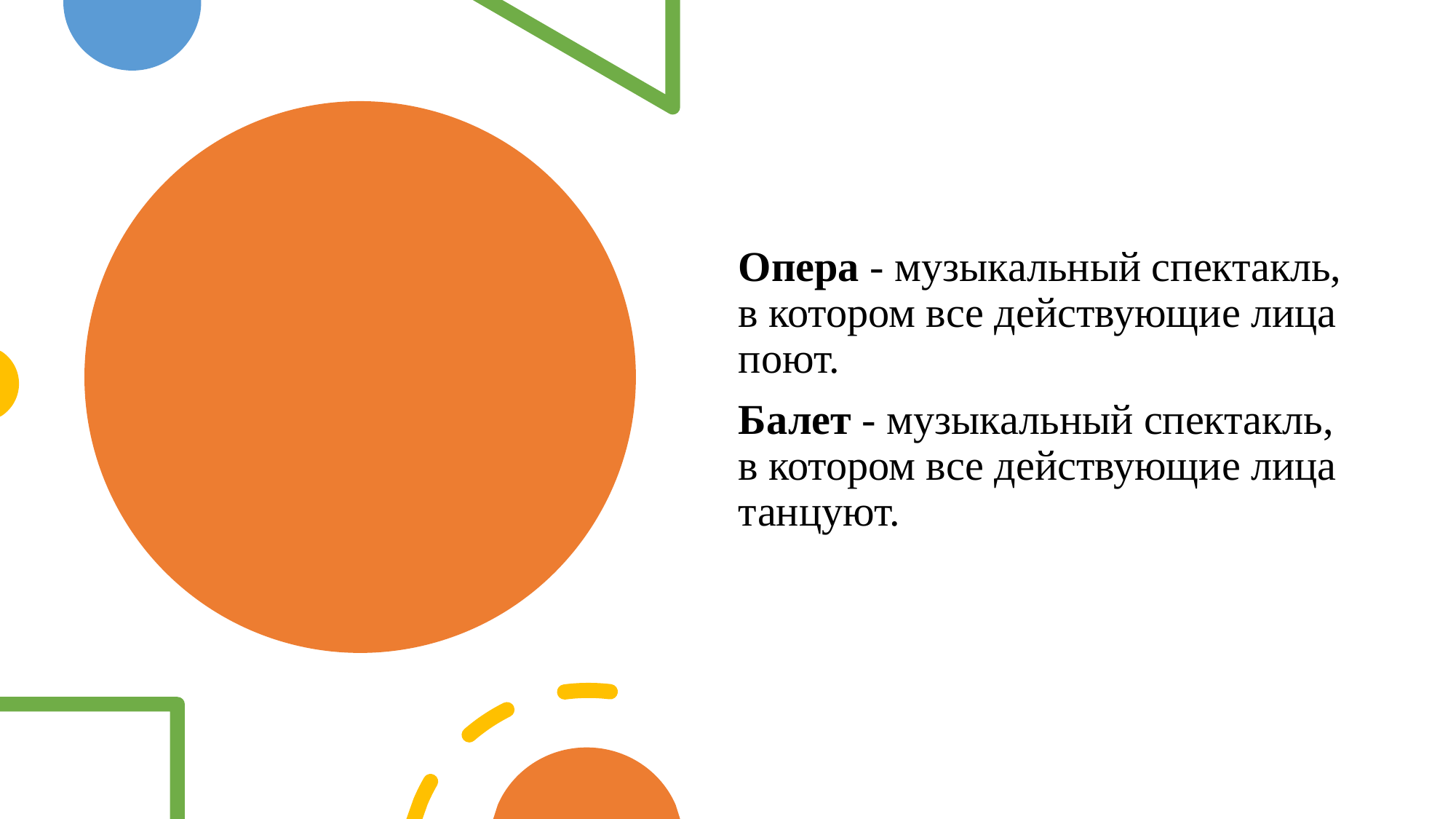

Опера - музыкальный спектакль, в котором все действующие лица поют.
Балет - музыкальный спектакль, в котором все действующие лица танцуют.